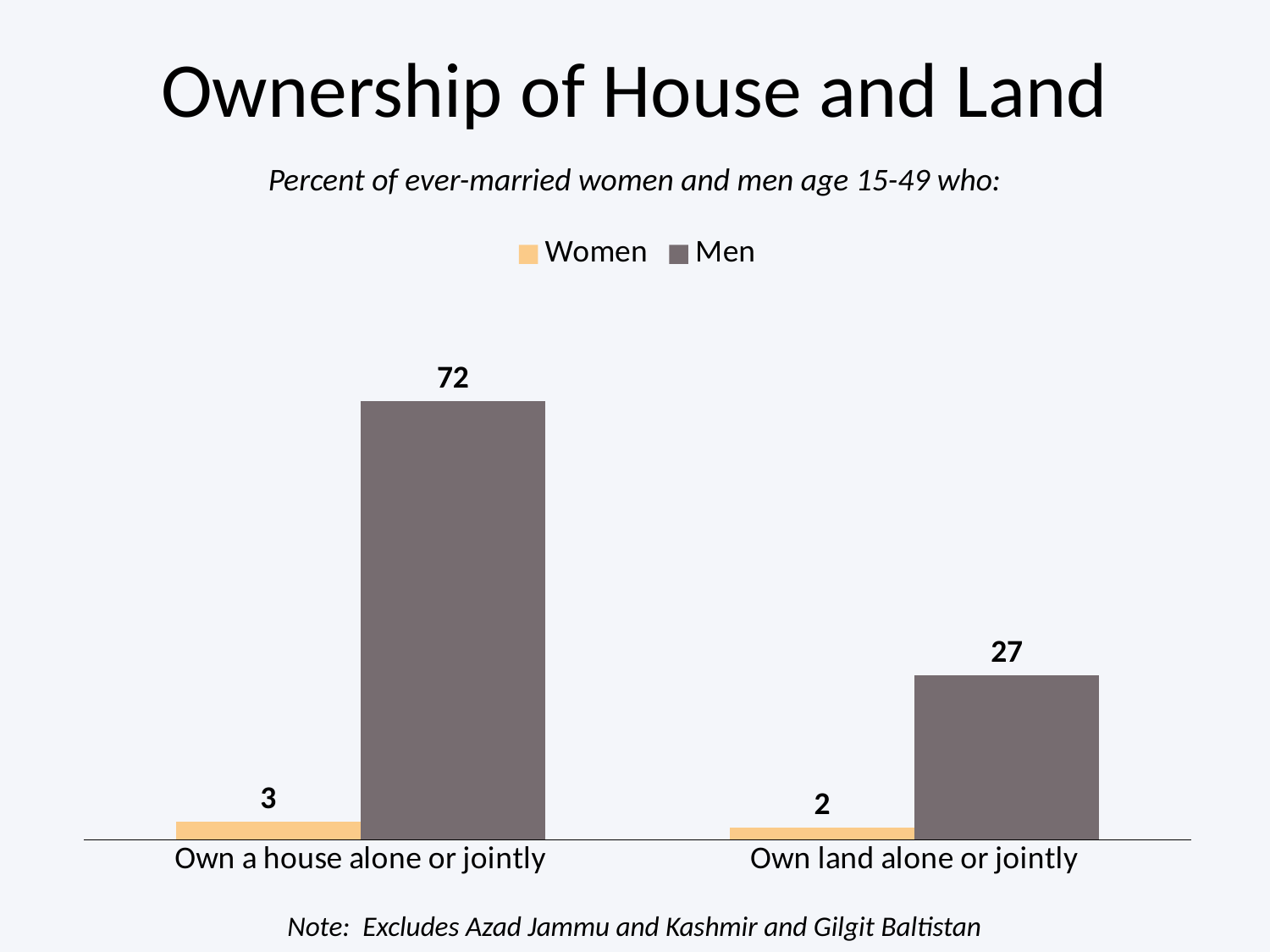

# Ownership of House and Land
Percent of ever-married women and men age 15-49 who:

### Chart

| Category | Women | Men |
|---|---|---|
| Own a house alone or jointly | 3.0 | 72.0 |
| Own land alone or jointly | 2.0 | 27.0 |
Note:  Excludes Azad Jammu and Kashmir and Gilgit Baltistan